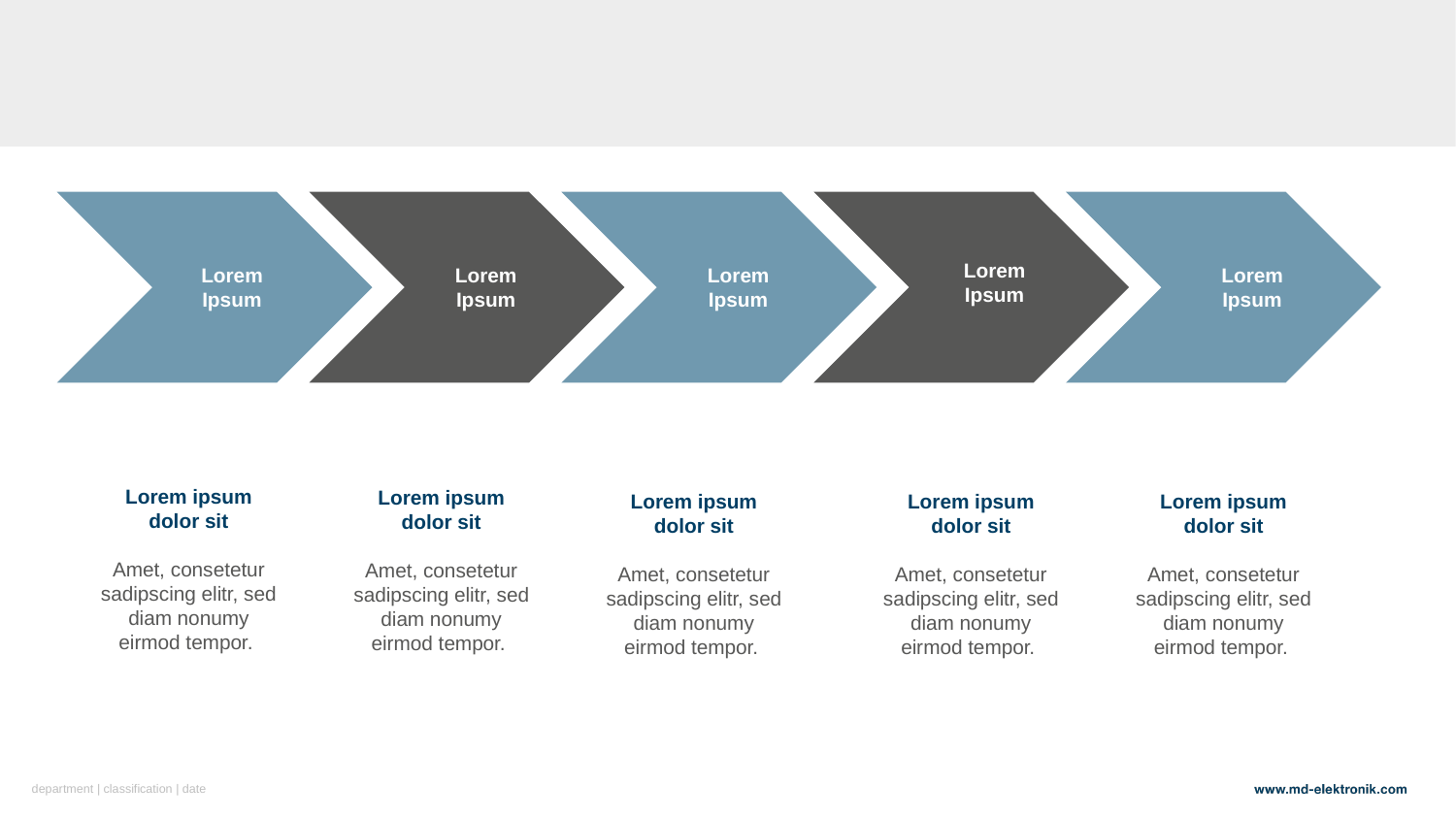

Lorem
Ipsum
Lorem
Ipsum
Lorem
Ipsum
Lorem
Ipsum
Lorem
Ipsum
Lorem ipsum dolor sit

Amet, consetetur sadipscing elitr, sed diam nonumy eirmod tempor.
Lorem ipsum dolor sit

Amet, consetetur sadipscing elitr, sed diam nonumy eirmod tempor.
Lorem ipsum dolor sit

Amet, consetetur sadipscing elitr, sed diam nonumy eirmod tempor.
Lorem ipsum dolor sit

Amet, consetetur sadipscing elitr, sed diam nonumy eirmod tempor.
Lorem ipsum dolor sit

Amet, consetetur sadipscing elitr, sed diam nonumy eirmod tempor.